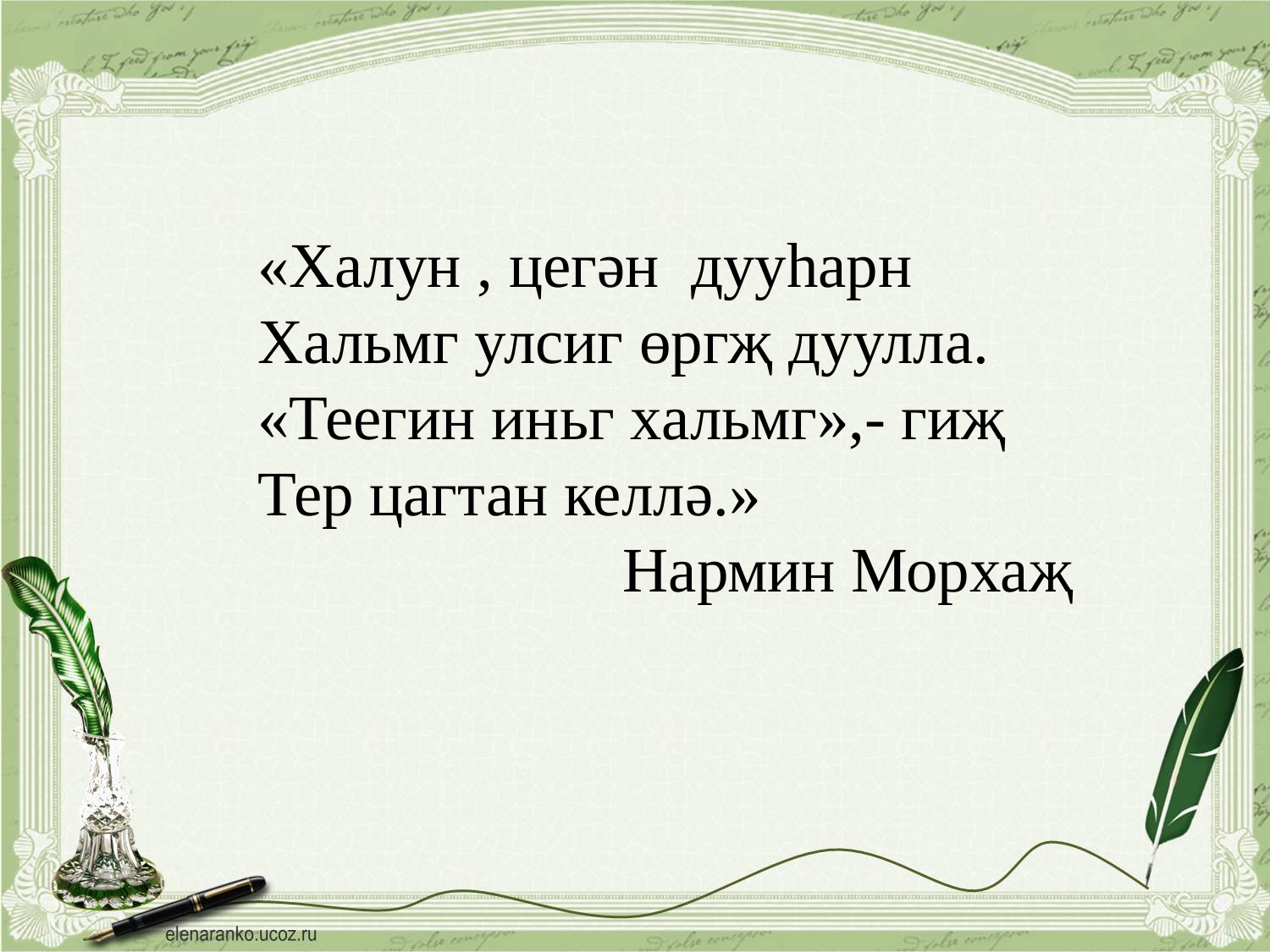

«Халун , цегəн  дууһарн
Хальмг улсиг ɵргҗ дуулла.
«Теегин иньг хальмг»,- гиҗ
Тер цагтан келлə.»
                       Нармин Морхаҗ